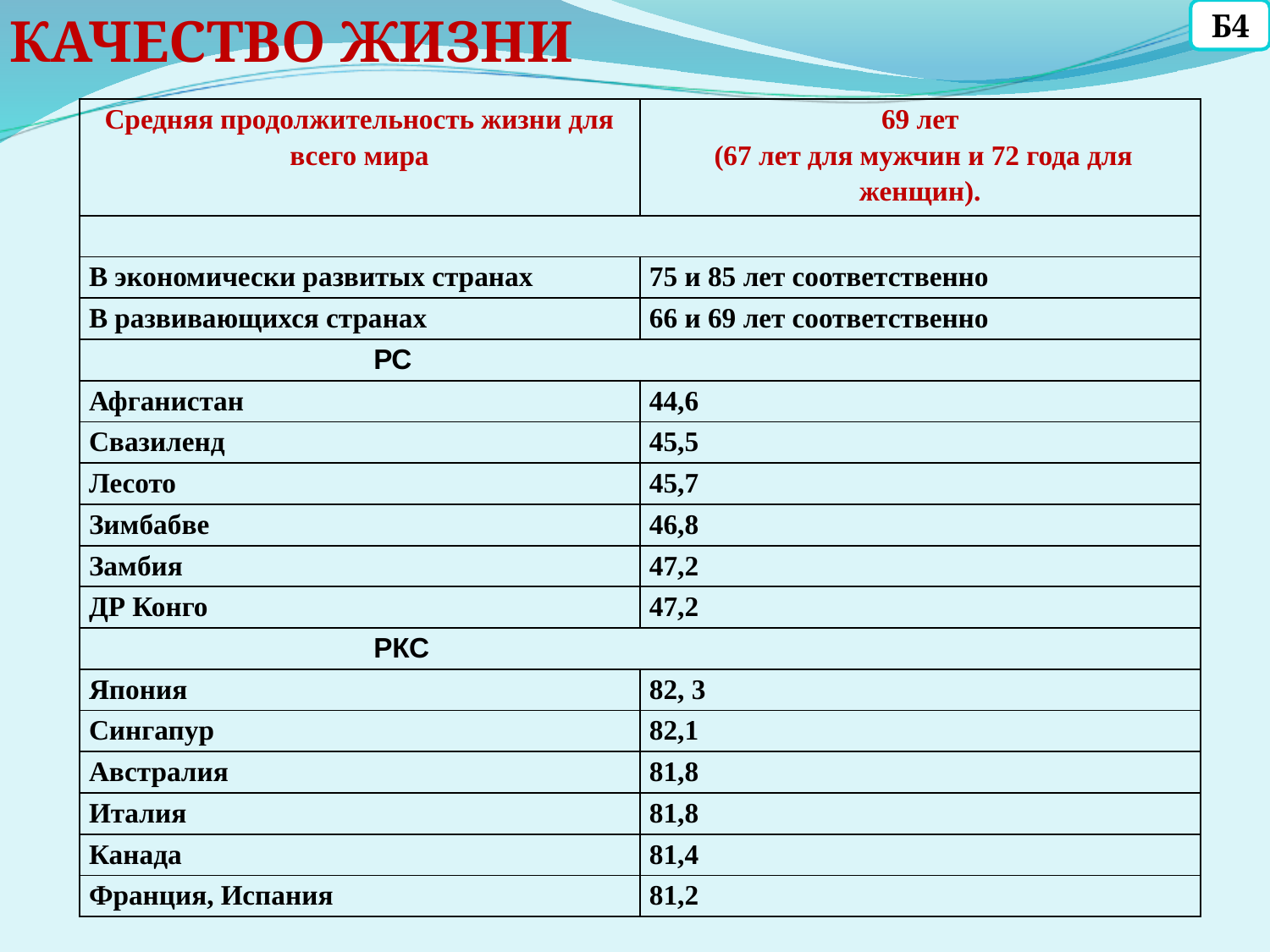

КАЧЕСТВО ЖИЗНИ
Б4
| Средняя продолжительность жизни для всего мира | 69 лет (67 лет для мужчин и 72 года для женщин). |
| --- | --- |
|  |  |
| В экономически развитых странах | 75 и 85 лет соответственно |
| В развивающихся странах | 66 и 69 лет соответственно |
| РС |  |
| Афганистан | 44,6 |
| Свазиленд | 45,5 |
| Лесото | 45,7 |
| Зимбабве | 46,8 |
| Замбия | 47,2 |
| ДР Конго | 47,2 |
| РКС |  |
| Япония | 82, 3 |
| Сингапур | 82,1 |
| Австралия | 81,8 |
| Италия | 81,8 |
| Канада | 81,4 |
| Франция, Испания | 81,2 |